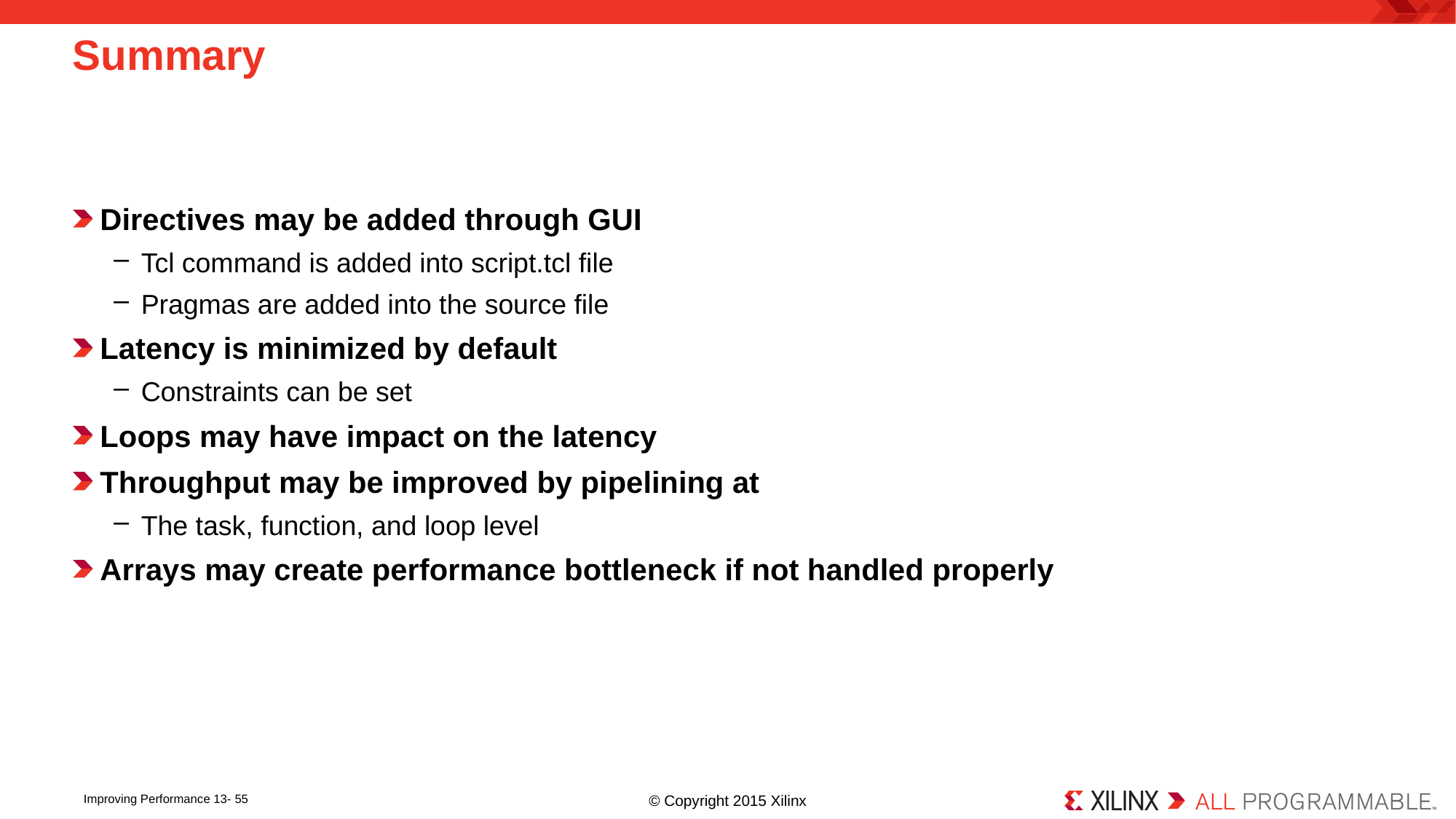

# Summary
Directives may be added through GUI
Tcl command is added into script.tcl file
Pragmas are added into the source file
Latency is minimized by default
Constraints can be set
Loops may have impact on the latency
Throughput may be improved by pipelining at
The task, function, and loop level
Arrays may create performance bottleneck if not handled properly

Improving Performance 13- 55
© Copyright 2015 Xilinx